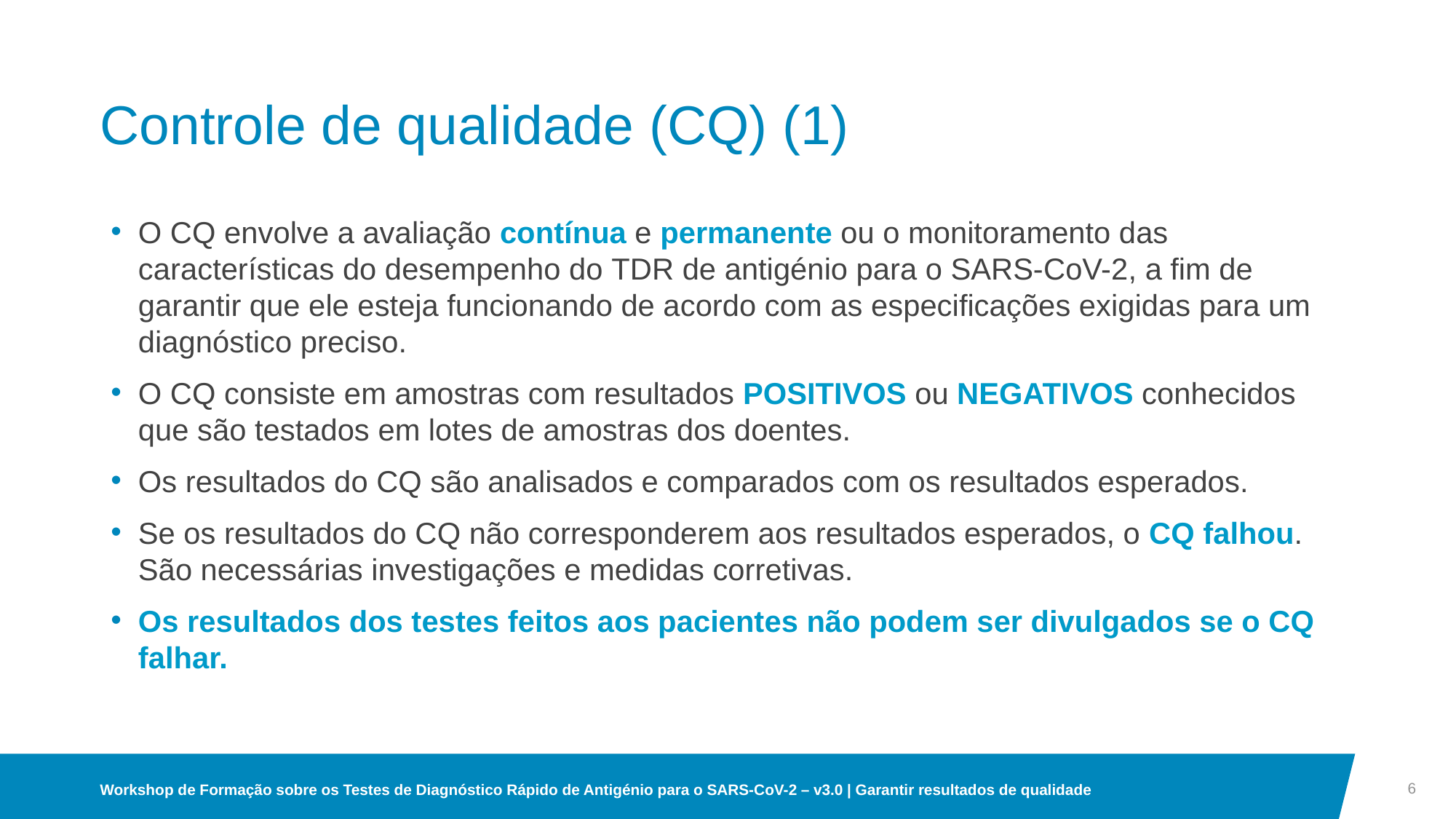

# Controle de qualidade (CQ) (1)
O CQ envolve a avaliação contínua e permanente ou o monitoramento das características do desempenho do TDR de antigénio para o SARS-CoV-2, a fim de garantir que ele esteja funcionando de acordo com as especificações exigidas para um diagnóstico preciso.
O CQ consiste em amostras com resultados POSITIVOS ou NEGATIVOS conhecidos que são testados em lotes de amostras dos doentes.
Os resultados do CQ são analisados e comparados com os resultados esperados.
Se os resultados do CQ não corresponderem aos resultados esperados, o CQ falhou. São necessárias investigações e medidas corretivas.
Os resultados dos testes feitos aos pacientes não podem ser divulgados se o CQ falhar.

6
Workshop de Formação sobre os Testes de Diagnóstico Rápido de Antigénio para o SARS-CoV-2 – v3.0 | Garantir resultados de qualidade